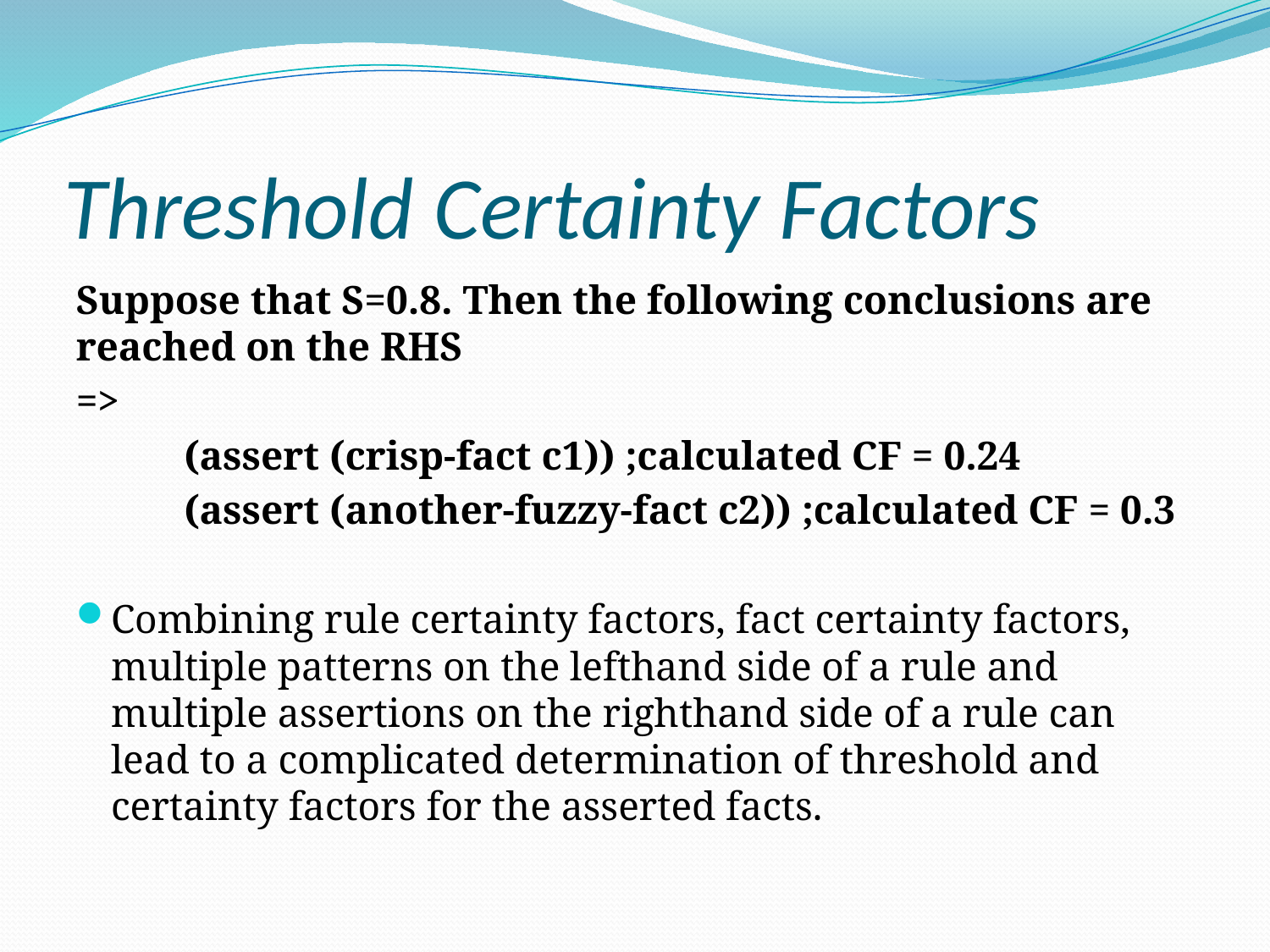

# Threshold Certainty Factors
Suppose that S=0.8. Then the following conclusions are reached on the RHS
=>
	(assert (crisp-fact c1)) ;calculated CF = 0.24
	(assert (another-fuzzy-fact c2)) ;calculated CF = 0.3

Combining rule certainty factors, fact certainty factors, multiple patterns on the lefthand side of a rule and multiple assertions on the righthand side of a rule can lead to a complicated determination of threshold and certainty factors for the asserted facts.